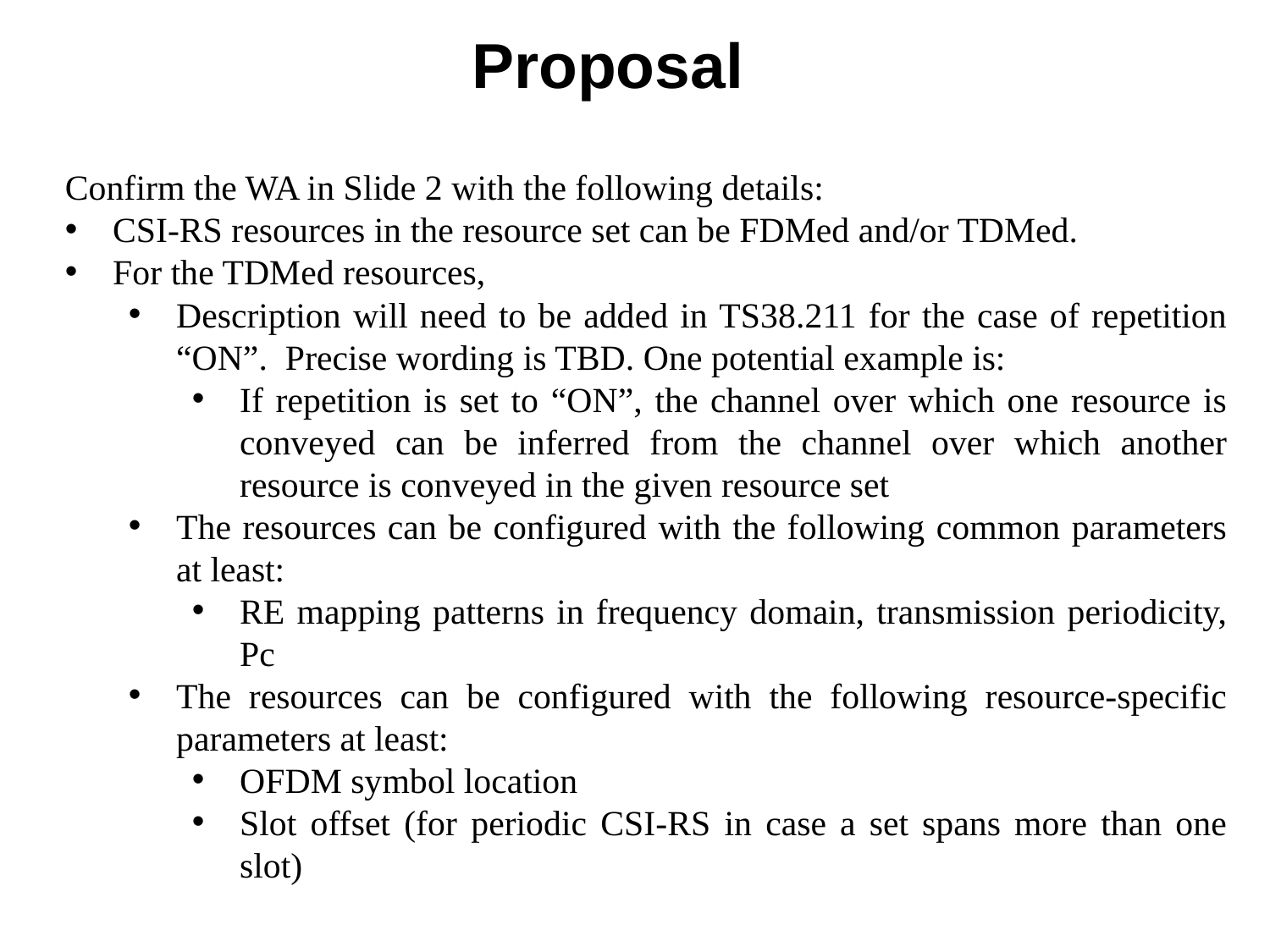

# Proposal
Confirm the WA in Slide 2 with the following details:
CSI-RS resources in the resource set can be FDMed and/or TDMed.
For the TDMed resources,
Description will need to be added in TS38.211 for the case of repetition “ON”.  Precise wording is TBD. One potential example is:
If repetition is set to “ON”, the channel over which one resource is conveyed can be inferred from the channel over which another resource is conveyed in the given resource set
The resources can be configured with the following common parameters at least:
RE mapping patterns in frequency domain, transmission periodicity, Pc
The resources can be configured with the following resource-specific parameters at least:
OFDM symbol location
Slot offset (for periodic CSI-RS in case a set spans more than one slot)